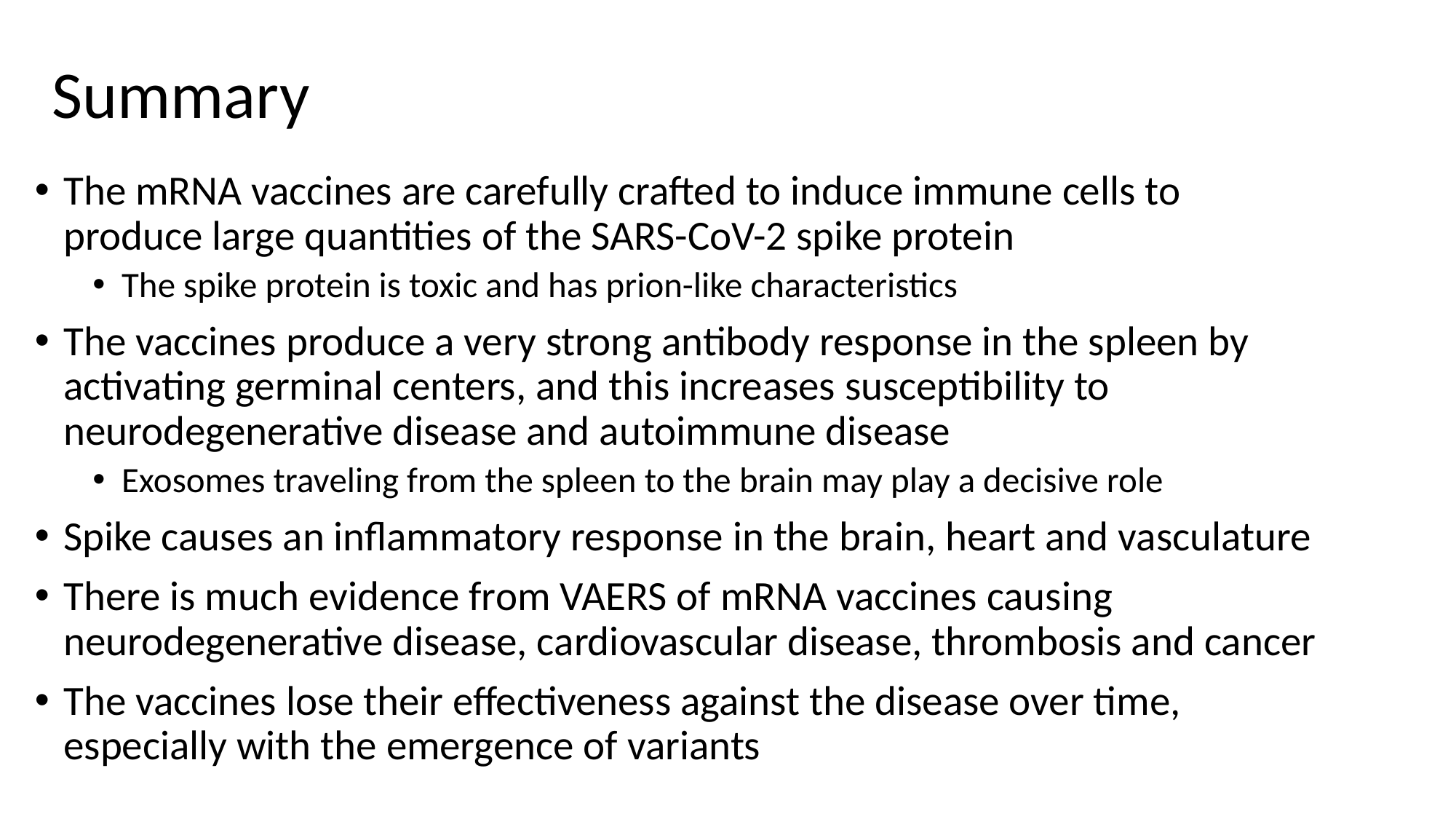

# Summary
The mRNA vaccines are carefully crafted to induce immune cells to         produce large quantities of the SARS-CoV-2 spike protein
The spike protein is toxic and has prion-like characteristics
The vaccines produce a very strong antibody response in the spleen by activating germinal centers, and this increases susceptibility to neurodegenerative disease and autoimmune disease
Exosomes traveling from the spleen to the brain may play a decisive role
Spike causes an inflammatory response in the brain, heart and vasculature
There is much evidence from VAERS of mRNA vaccines causing  neurodegenerative disease, cardiovascular disease, thrombosis and cancer
The vaccines lose their effectiveness against the disease over time, especially with the emergence of variants